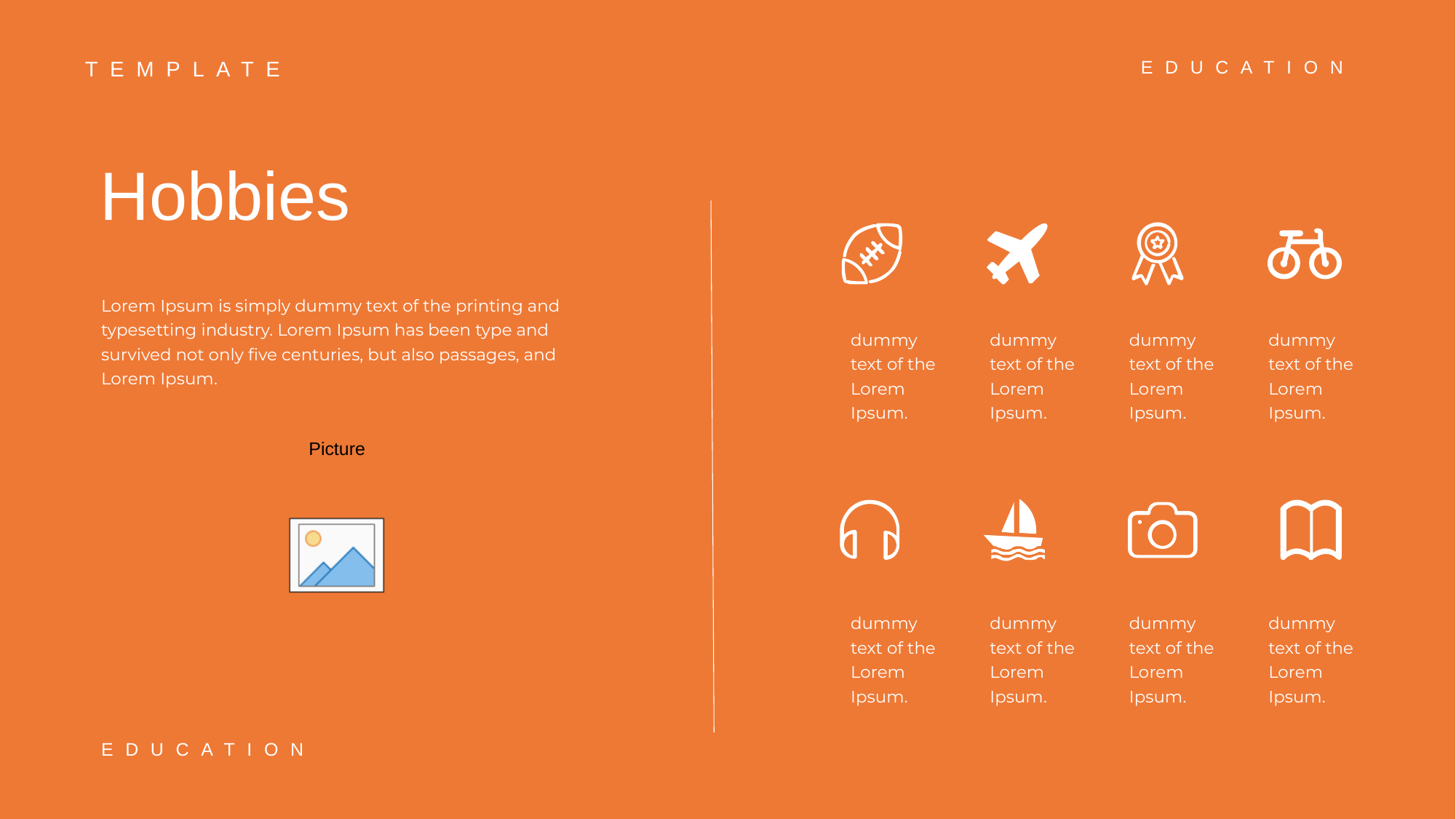

TEMPLATE
EDUCATION
Hobbies

Lorem Ipsum is simply dummy text of the printing and typesetting industry. Lorem Ipsum has been type and survived not only five centuries, but also passages, and Lorem Ipsum.
dummy text of the Lorem        Ipsum.
dummy text of the Lorem        Ipsum.
dummy text of the Lorem        Ipsum.
dummy text of the Lorem        Ipsum.

dummy text of the Lorem        Ipsum.
dummy text of the Lorem        Ipsum.
dummy text of the Lorem        Ipsum.
dummy text of the Lorem        Ipsum.
EDUCATION